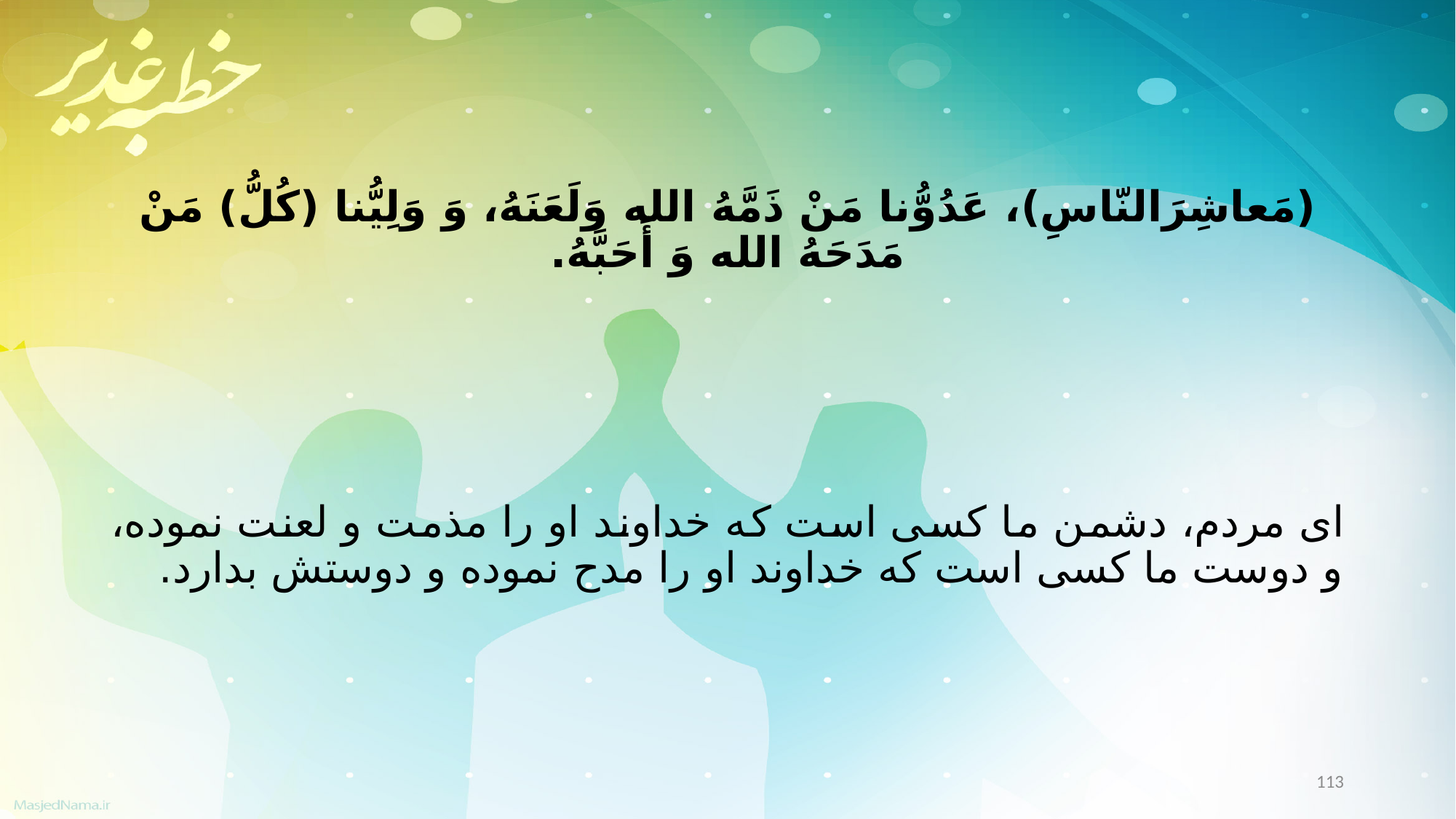

(مَعاشِرَالنّاسِ)، عَدُوُّنا مَنْ ذَمَّهُ الله وَلَعَنَهُ، وَ وَلِیُّنا (کُلُّ) مَنْ مَدَحَهُ الله وَ أَحَبَّهُ.
اى مردم، دشمن ما کسى است که خداوند او را مذمت و لعنت نموده، و دوست ما کسى است که خداوند او را مدح نموده و دوستش بدارد.
113